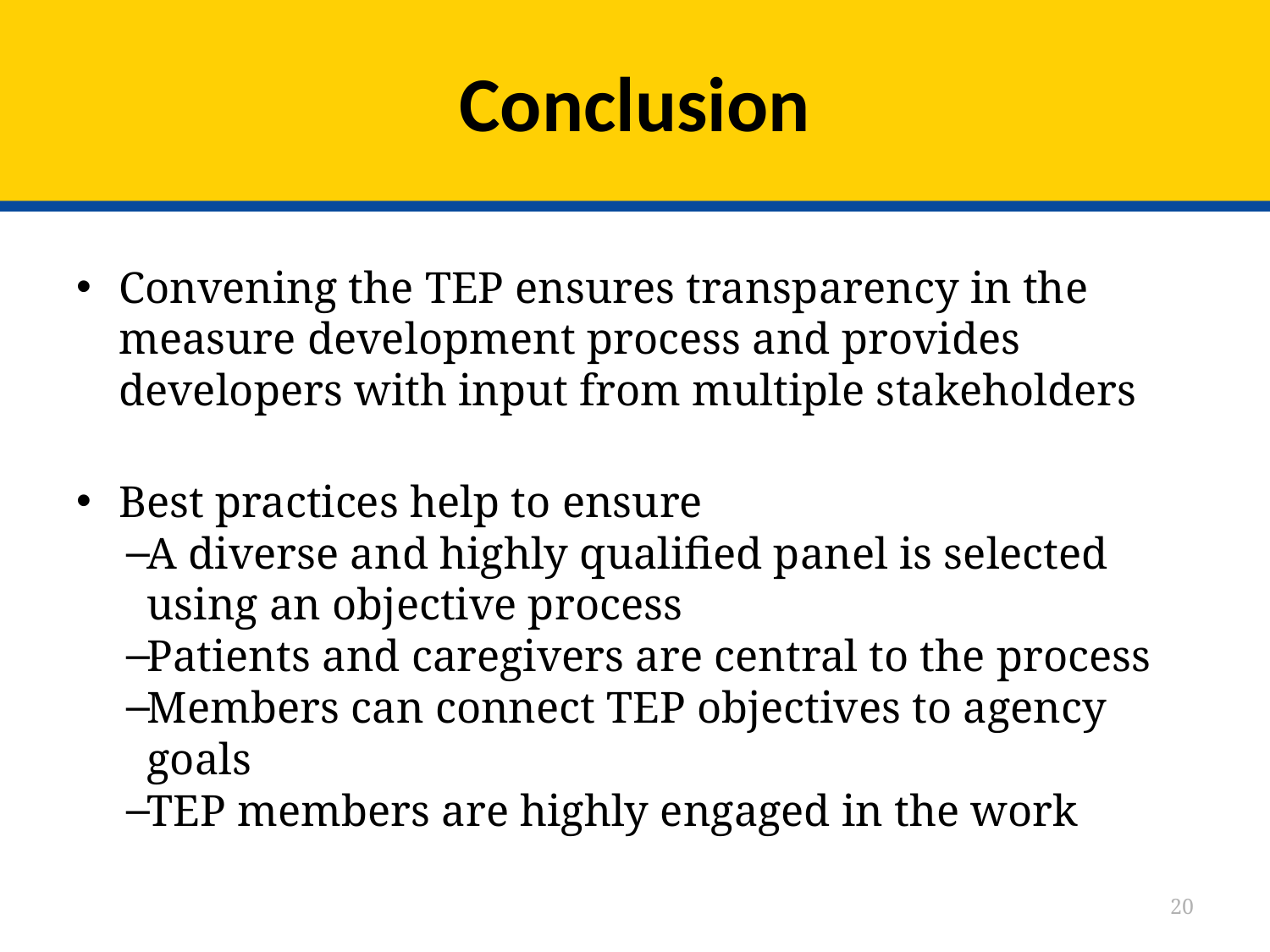

# Conclusion
Convening the TEP ensures transparency in the measure development process and provides developers with input from multiple stakeholders

Best practices help to ensure
A diverse and highly qualified panel is selected using an objective process
Patients and caregivers are central to the process
Members can connect TEP objectives to agency goals
TEP members are highly engaged in the work

20